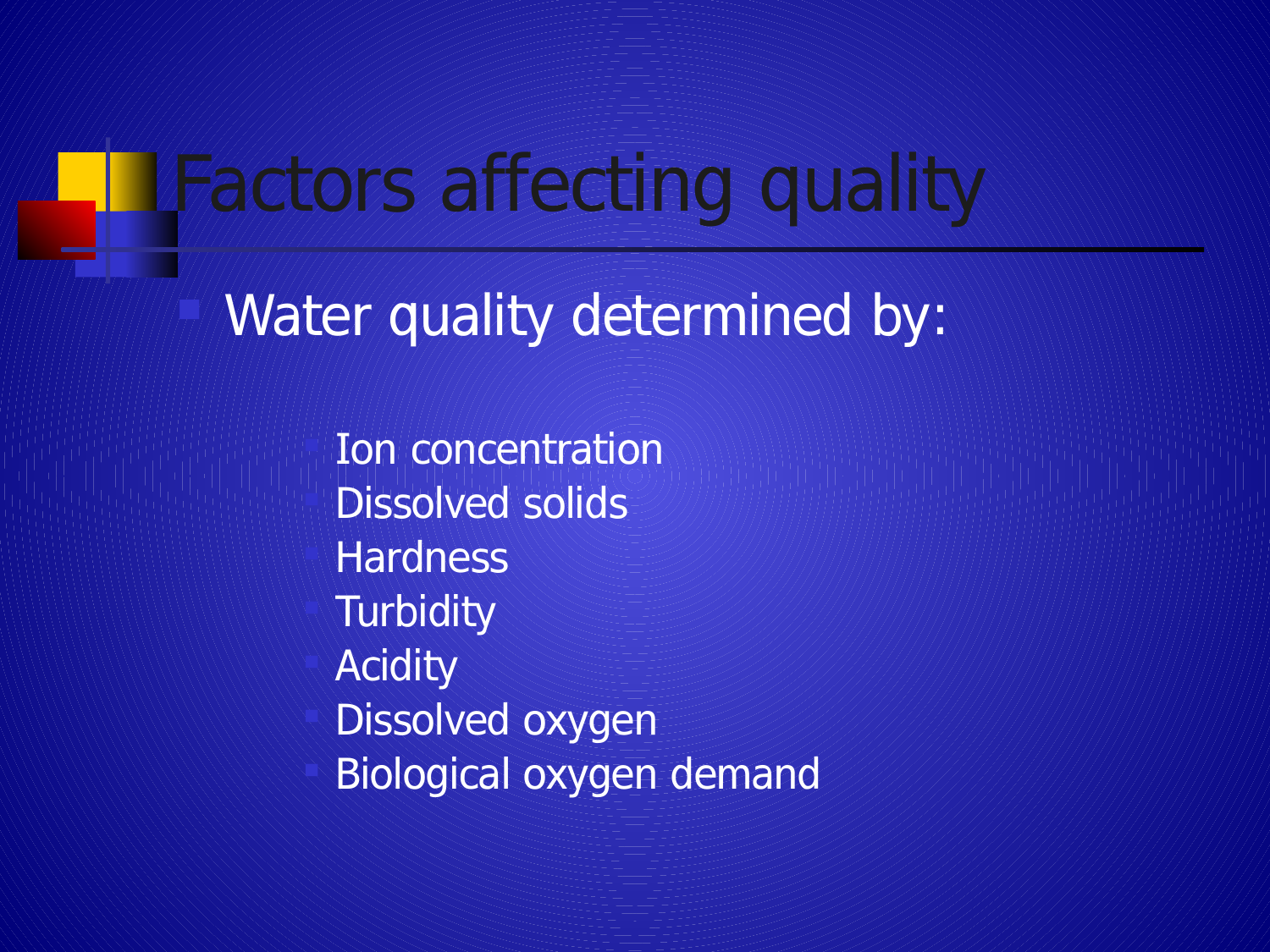

# Factors affecting quality
Water quality determined by:

Ion concentration
Dissolved solids
Hardness
Turbidity
Acidity
Dissolved oxygen
Biological oxygen demand